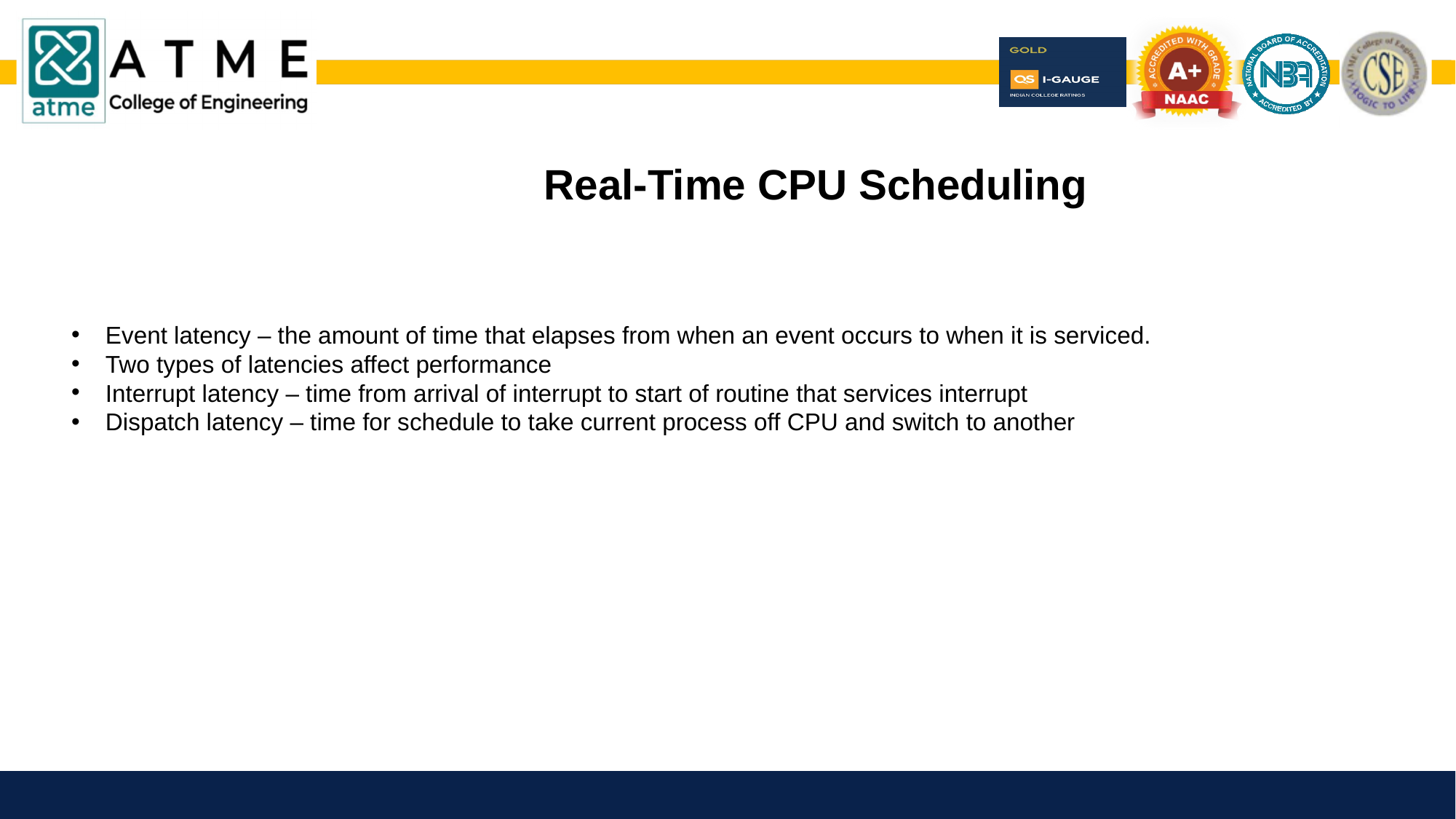

Real-Time CPU Scheduling
Event latency – the amount of time that elapses from when an event occurs to when it is serviced.
Two types of latencies affect performance
Interrupt latency – time from arrival of interrupt to start of routine that services interrupt
Dispatch latency – time for schedule to take current process off CPU and switch to another